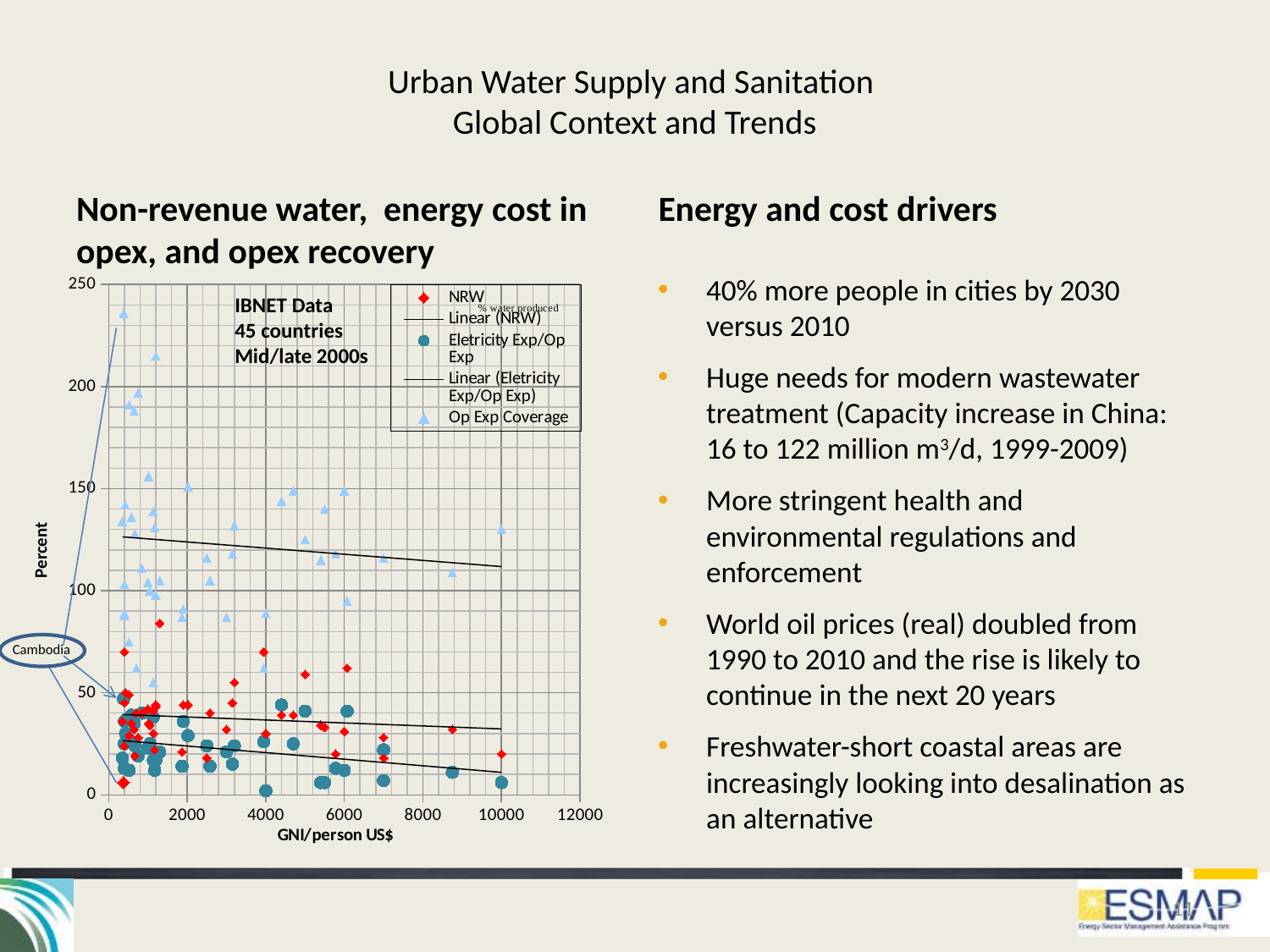

# Urban Water Supply and Sanitation Global Context and Trends
Non-revenue water,  energy cost in opex, and opex recovery
Energy and cost drivers

### Chart

| Category | NRW | Eletricity Exp/Op Exp | Op Exp Coverage |
|---|---|---|---|
40% more people in cities by 2030 versus 2010
Huge needs for modern wastewater treatment (Capacity increase in China: 16 to 122 million m3/d, 1999-2009)
More stringent health and environmental regulations and enforcement
World oil prices (real) doubled from 1990 to 2010 and the rise is likely to continue in the next 20 years
Freshwater-short coastal areas are increasingly looking into desalination as an alternative

IBNET Data
45 countries
Mid/late 2000s
Cambodia

11